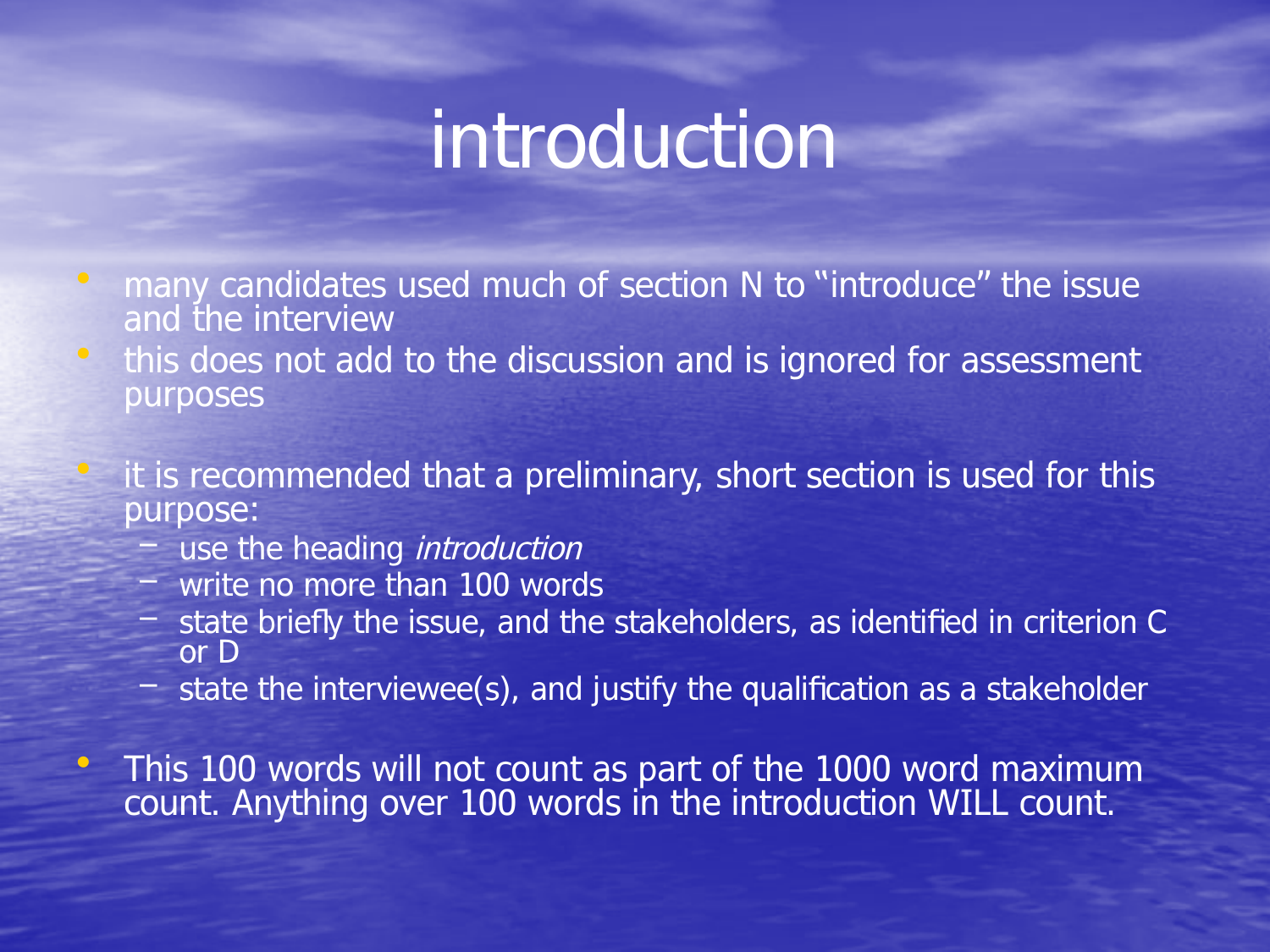

# introduction
many candidates used much of section N to “introduce” the issue and the interview
this does not add to the discussion and is ignored for assessment purposes

it is recommended that a preliminary, short section is used for this purpose:
use the heading introduction
write no more than 100 words
state briefly the issue, and the stakeholders, as identified in criterion C or D
state the interviewee(s), and justify the qualification as a stakeholder

This 100 words will not count as part of the 1000 word maximum count. Anything over 100 words in the introduction WILL count.